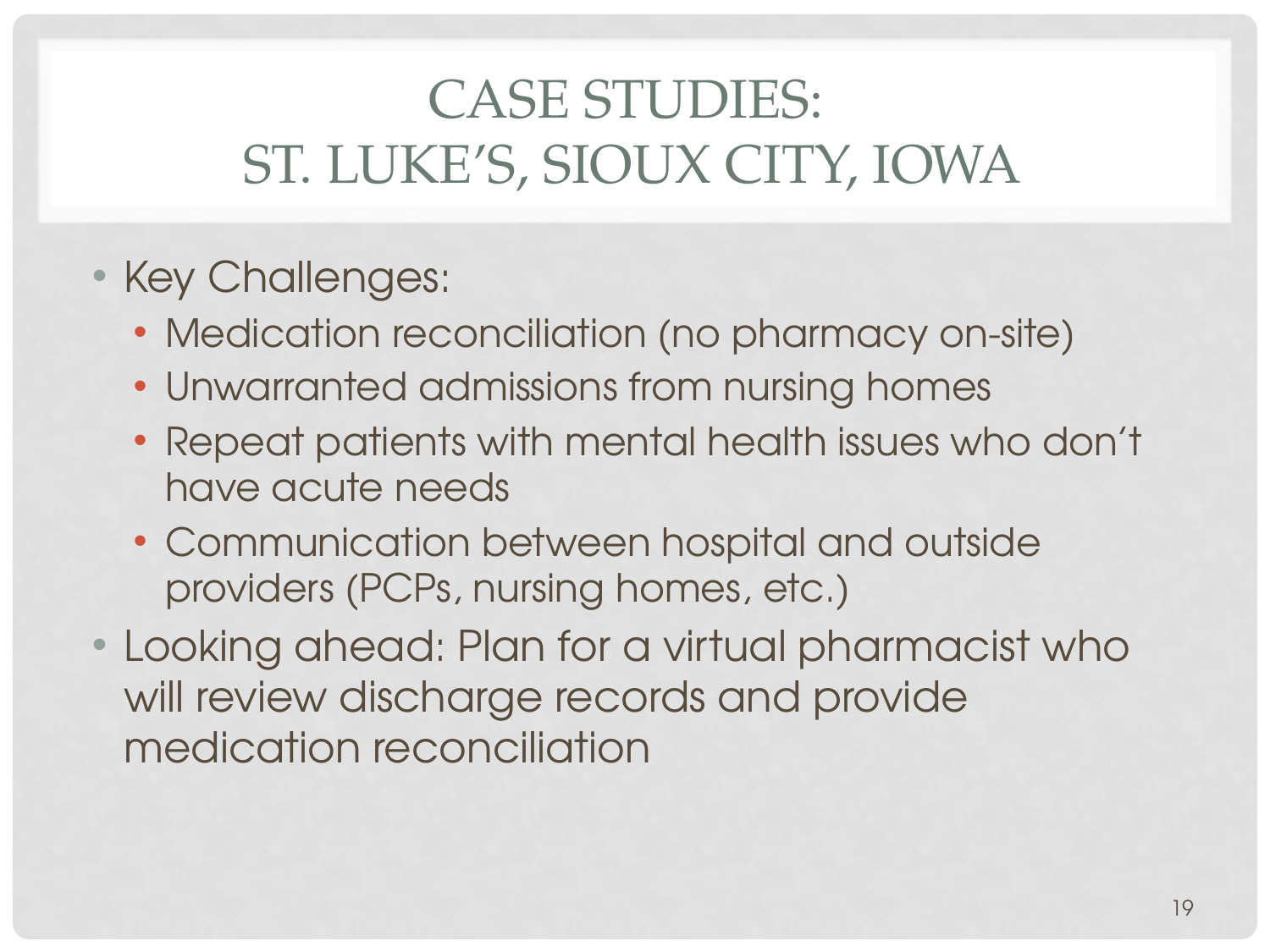

# Case studies: St. luke’s, Sioux City, Iowa
Key Challenges:
Medication reconciliation (no pharmacy on-site)
Unwarranted admissions from nursing homes
Repeat patients with mental health issues who don’t have acute needs
Communication between hospital and outside providers (PCPs, nursing homes, etc.)
Looking ahead: Plan for a virtual pharmacist who will review discharge records and provide medication reconciliation

19